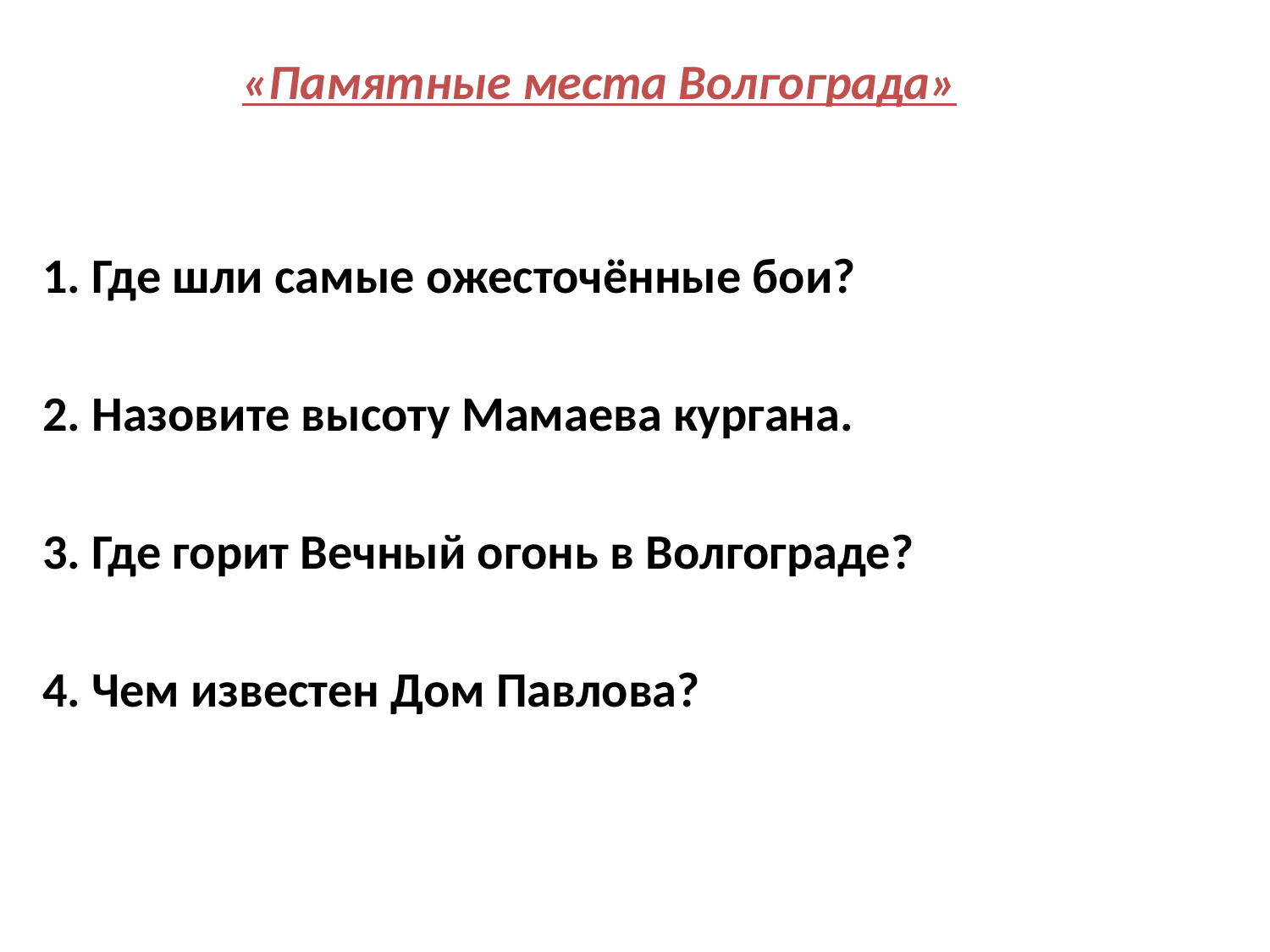

# «Памятные места Волгограда»

1. Где шли самые ожесточённые бои?

2. Назовите высоту Мамаева кургана.

3. Где горит Вечный огонь в Волгограде?

4. Чем известен Дом Павлова?